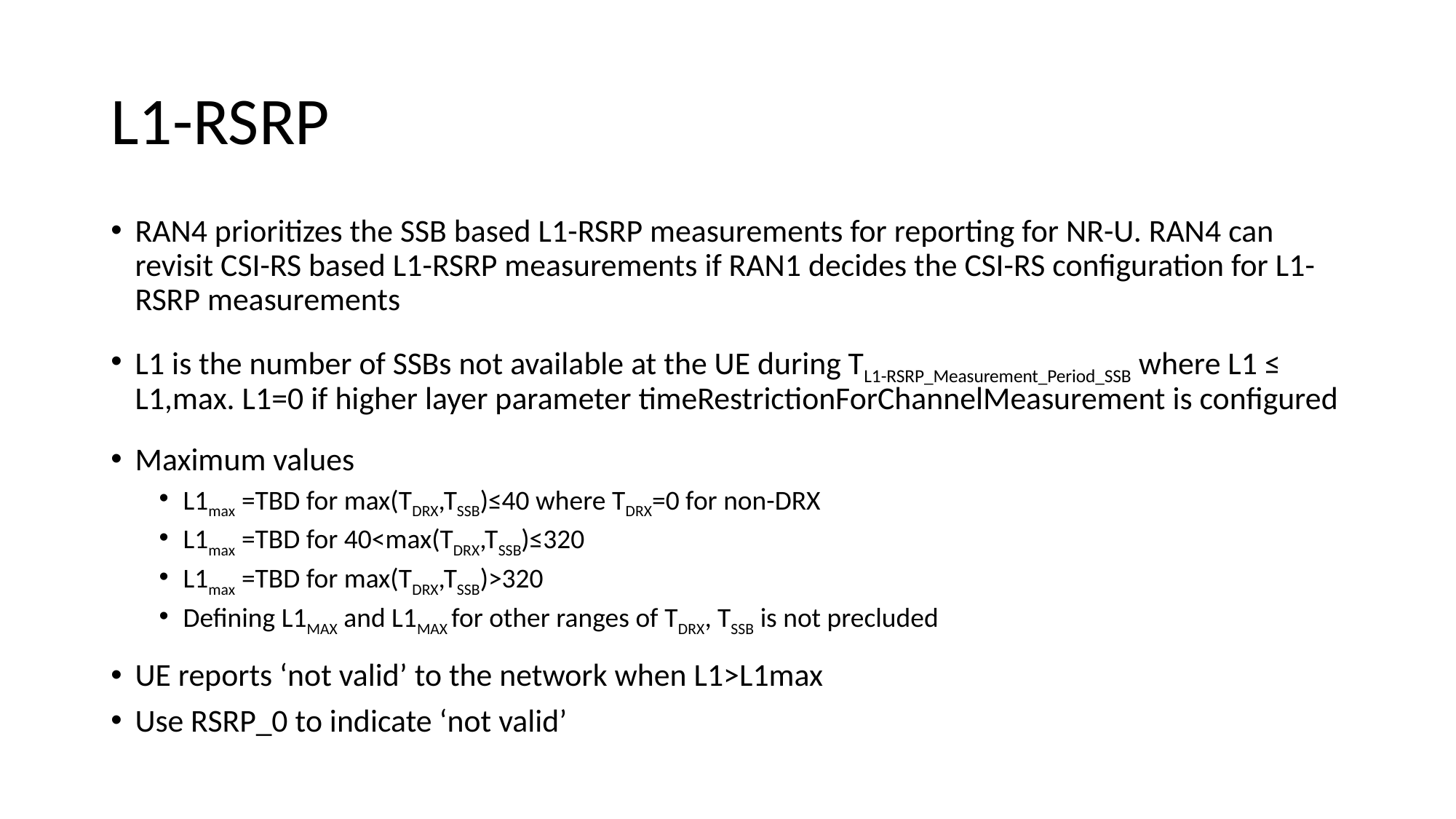

# L1-RSRP
RAN4 prioritizes the SSB based L1-RSRP measurements for reporting for NR-U. RAN4 can revisit CSI-RS based L1-RSRP measurements if RAN1 decides the CSI-RS configuration for L1-RSRP measurements

L1 is the number of SSBs not available at the UE during TL1-RSRP_Measurement_Period_SSB where L1 ≤ L1,max. L1=0 if higher layer parameter timeRestrictionForChannelMeasurement is configured

Maximum values
L1max =TBD for max(TDRX,TSSB)≤40 where TDRX=0 for non-DRX
L1max =TBD for 40<max(TDRX,TSSB)≤320
L1max =TBD for max(TDRX,TSSB)>320
Defining L1MAX and L1MAX for other ranges of TDRX, TSSB is not precluded

UE reports ‘not valid’ to the network when L1>L1max
Use RSRP_0 to indicate ‘not valid’